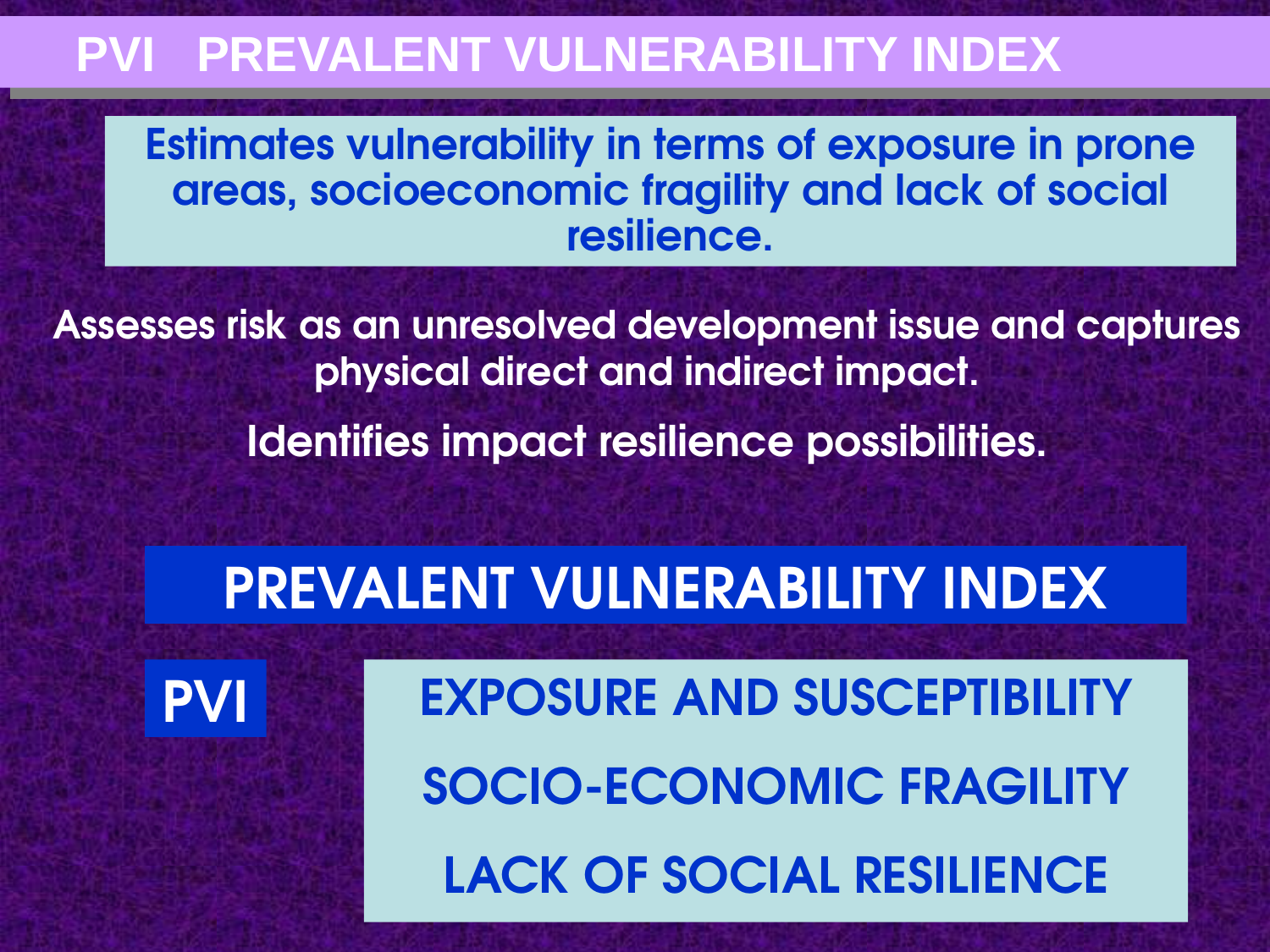

PVI   PREVALENT VULNERABILITY INDEX
Estimates vulnerability in terms of exposure in prone areas, socioeconomic fragility and lack of social resilience.
Assesses risk as an unresolved development issue and captures physical direct and indirect impact.
Identifies impact resilience possibilities.

PREVALENT VULNERABILITY INDEX
PVI
EXPOSURE AND SUSCEPTIBILITY

SOCIO-ECONOMIC FRAGILITY

LACK OF SOCIAL RESILIENCE